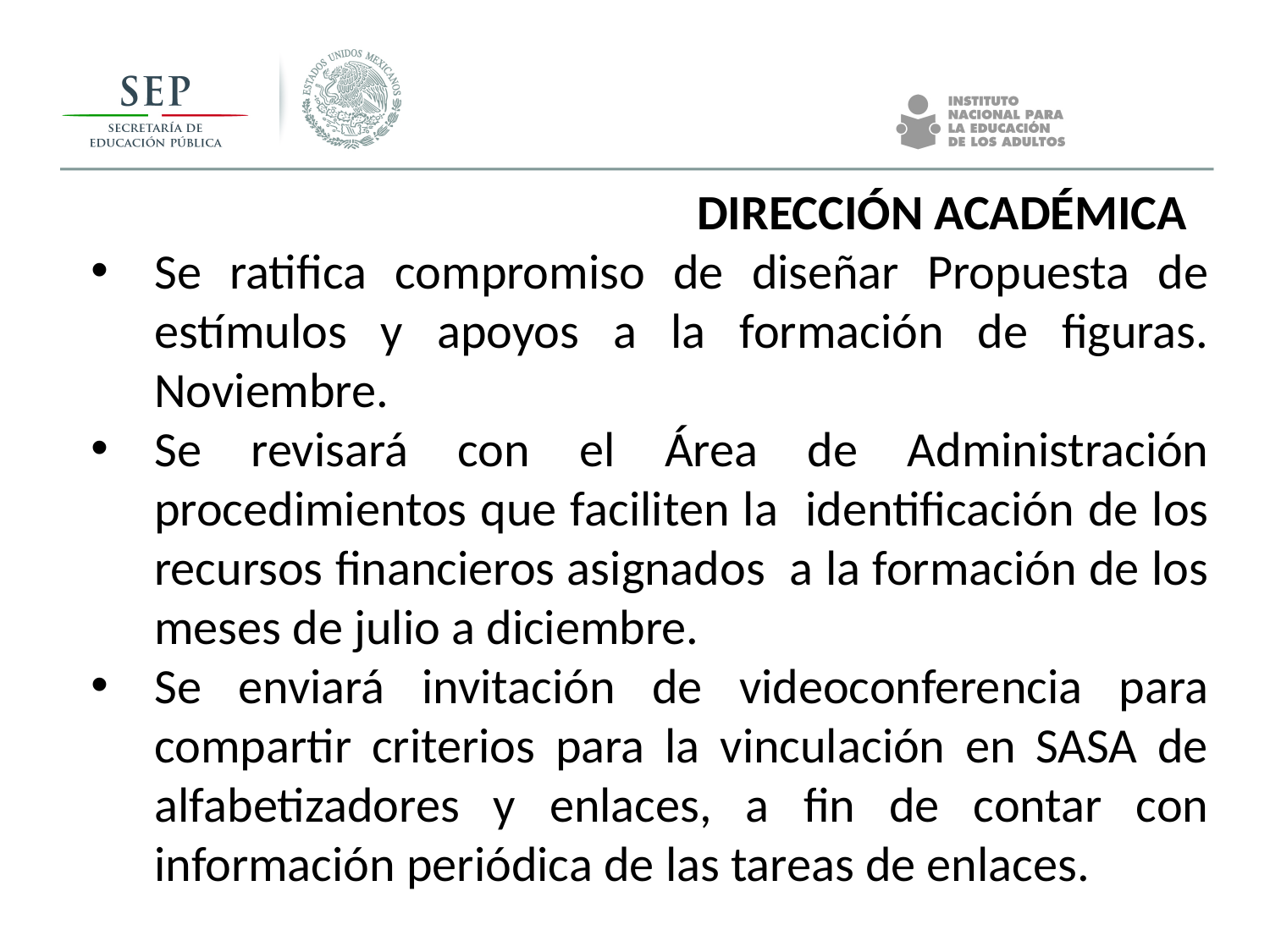

DIRECCIÓN ACADÉMICA
Se ratifica compromiso de diseñar Propuesta de estímulos y apoyos a la formación de figuras. Noviembre.
Se revisará con el Área de Administración procedimientos que faciliten la  identificación de los recursos financieros asignados  a la formación de los meses de julio a diciembre.
Se enviará invitación de videoconferencia para compartir criterios para la vinculación en SASA de alfabetizadores y enlaces, a fin de contar con información periódica de las tareas de enlaces.